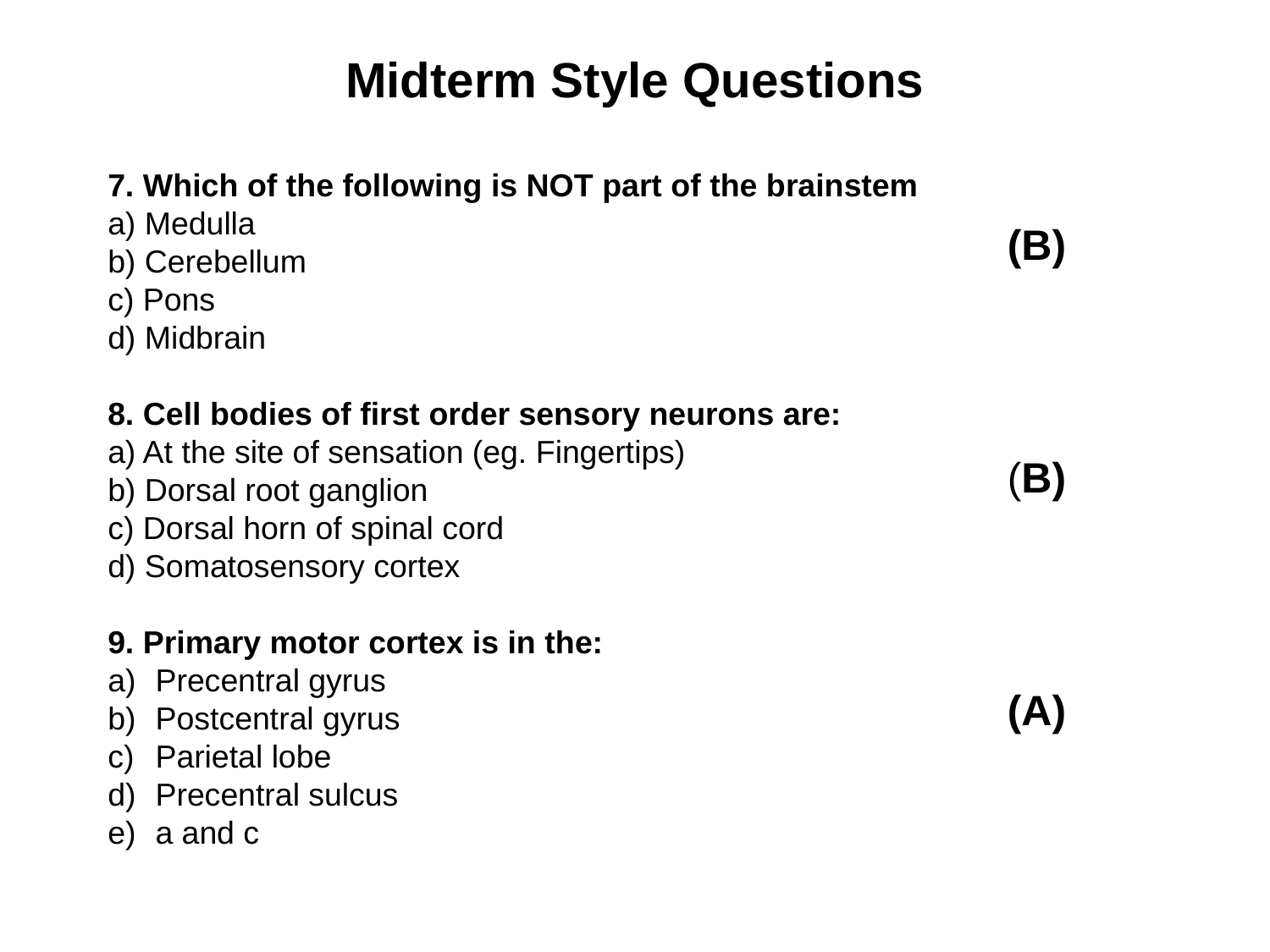

Midterm Style Questions
7. Which of the following is NOT part of the brainstem
a) Medulla
b) Cerebellum
c) Pons
d) Midbrain

8. Cell bodies of first order sensory neurons are:
a) At the site of sensation (eg. Fingertips)
b) Dorsal root ganglion
c) Dorsal horn of spinal cord
d) Somatosensory cortex

9. Primary motor cortex is in the:
Precentral gyrus
Postcentral gyrus
Parietal lobe
Precentral sulcus
a and c

(B)
(B)
(A)